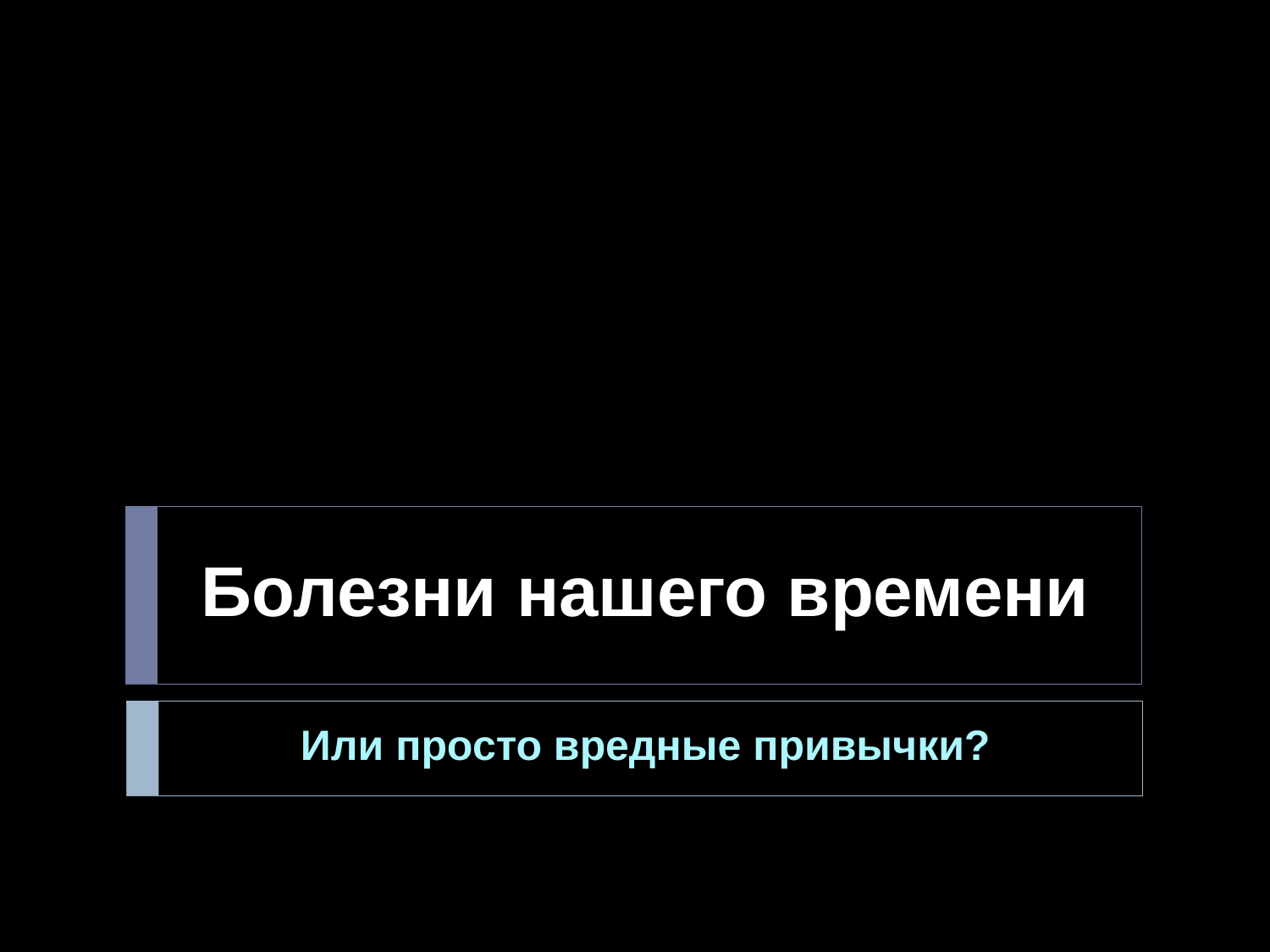

# Болезни нашего времени
Или просто вредные привычки?